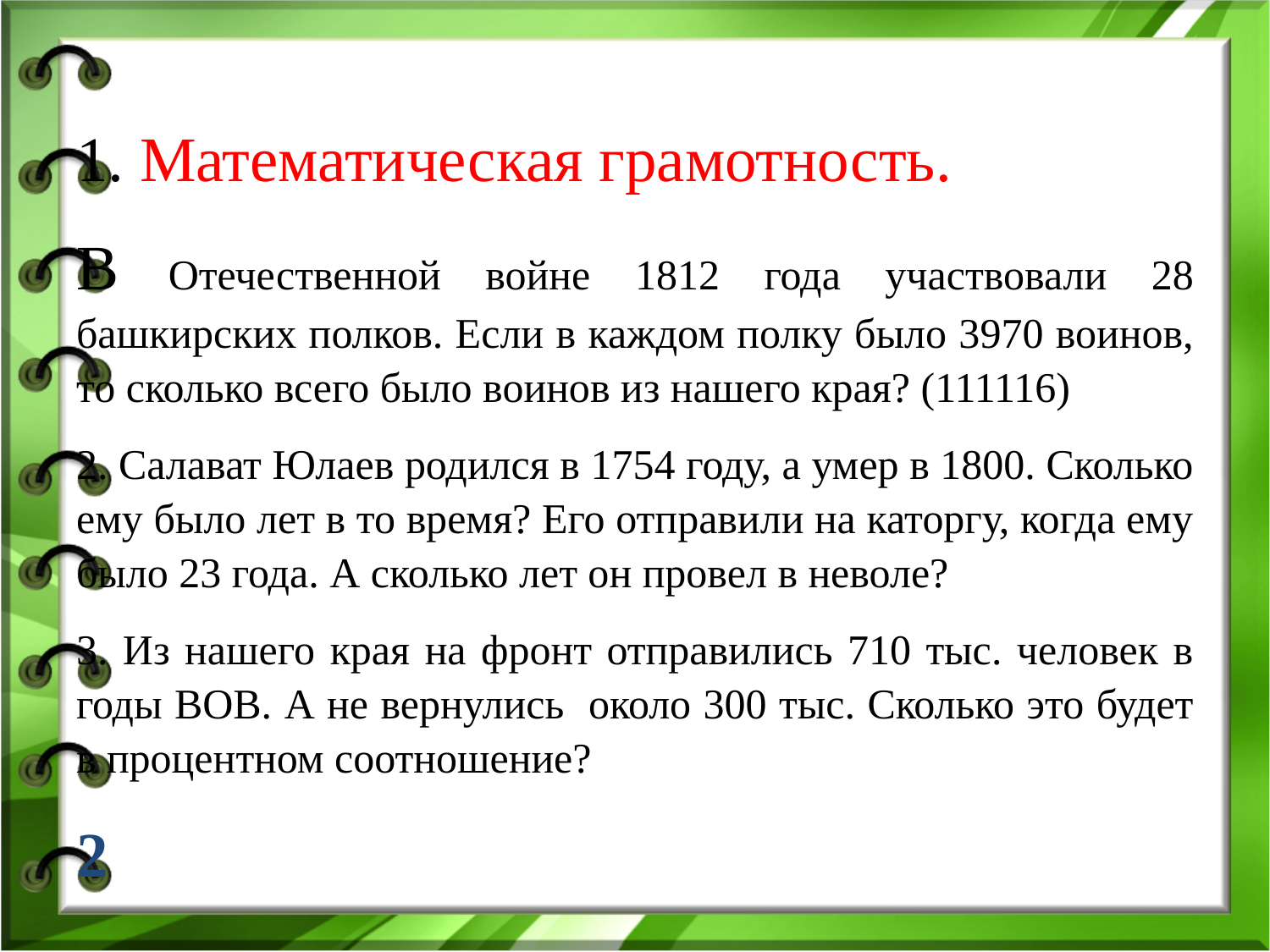

1. Математическая грамотность.
В Отечественной войне 1812 года участвовали 28 башкирских полков. Если в каждом полку было 3970 воинов, то сколько всего было воинов из нашего края? (111116)
2. Салават Юлаев родился в 1754 году, а умер в 1800. Сколько ему было лет в то время? Его отправили на каторгу, когда ему было 23 года. А сколько лет он провел в неволе?
3. Из нашего края на фронт отправились 710 тыс. человек в годы ВОВ. А не вернулись  около 300 тыс. Сколько это будет в процентном соотношение?
2